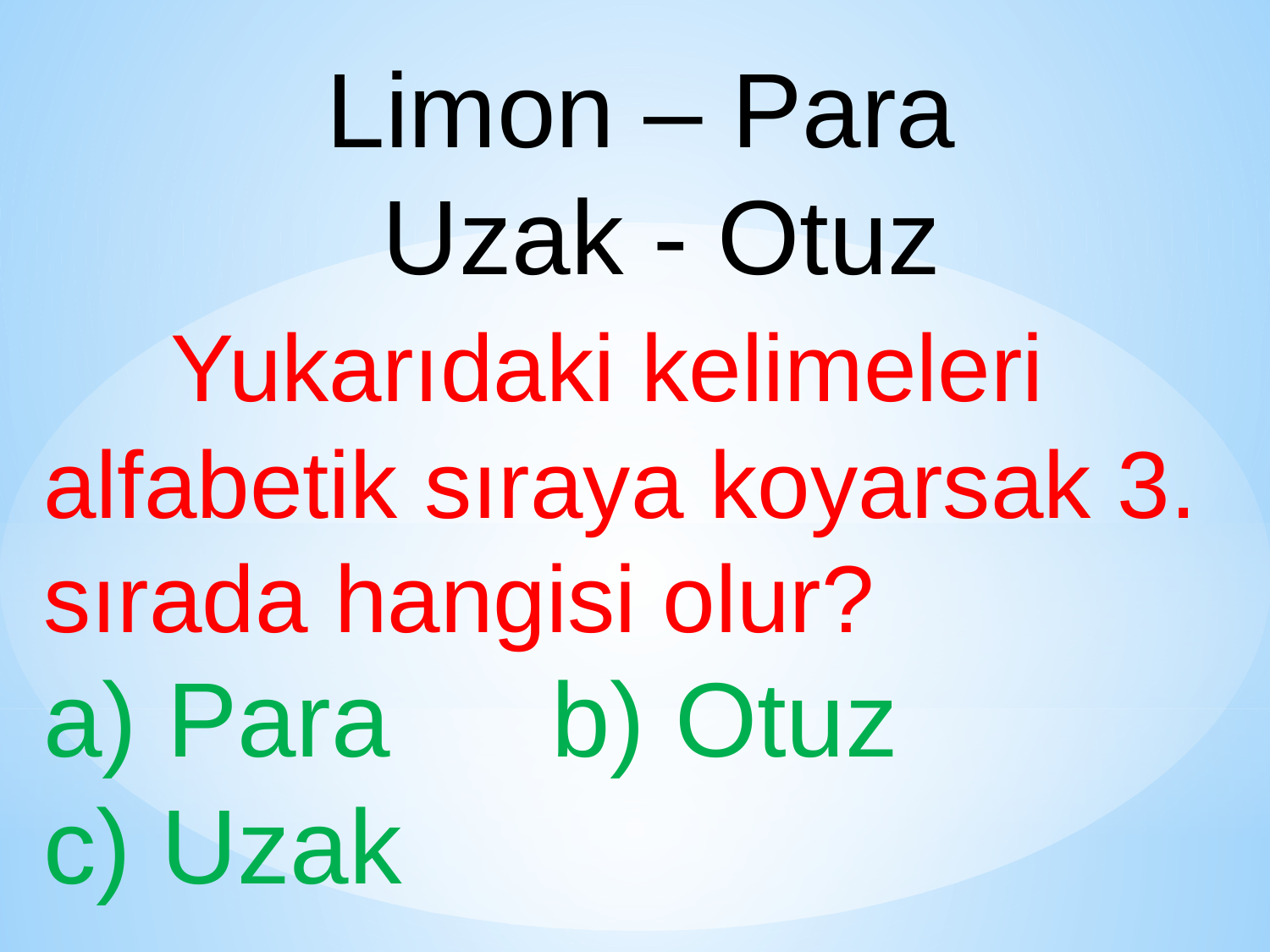

Limon – Para
  Uzak - Otuz
	Yukarıdaki kelimeleri alfabetik sıraya koyarsak 3. sırada hangisi olur?
a) Para 		b) Otuz 			 c) Uzak